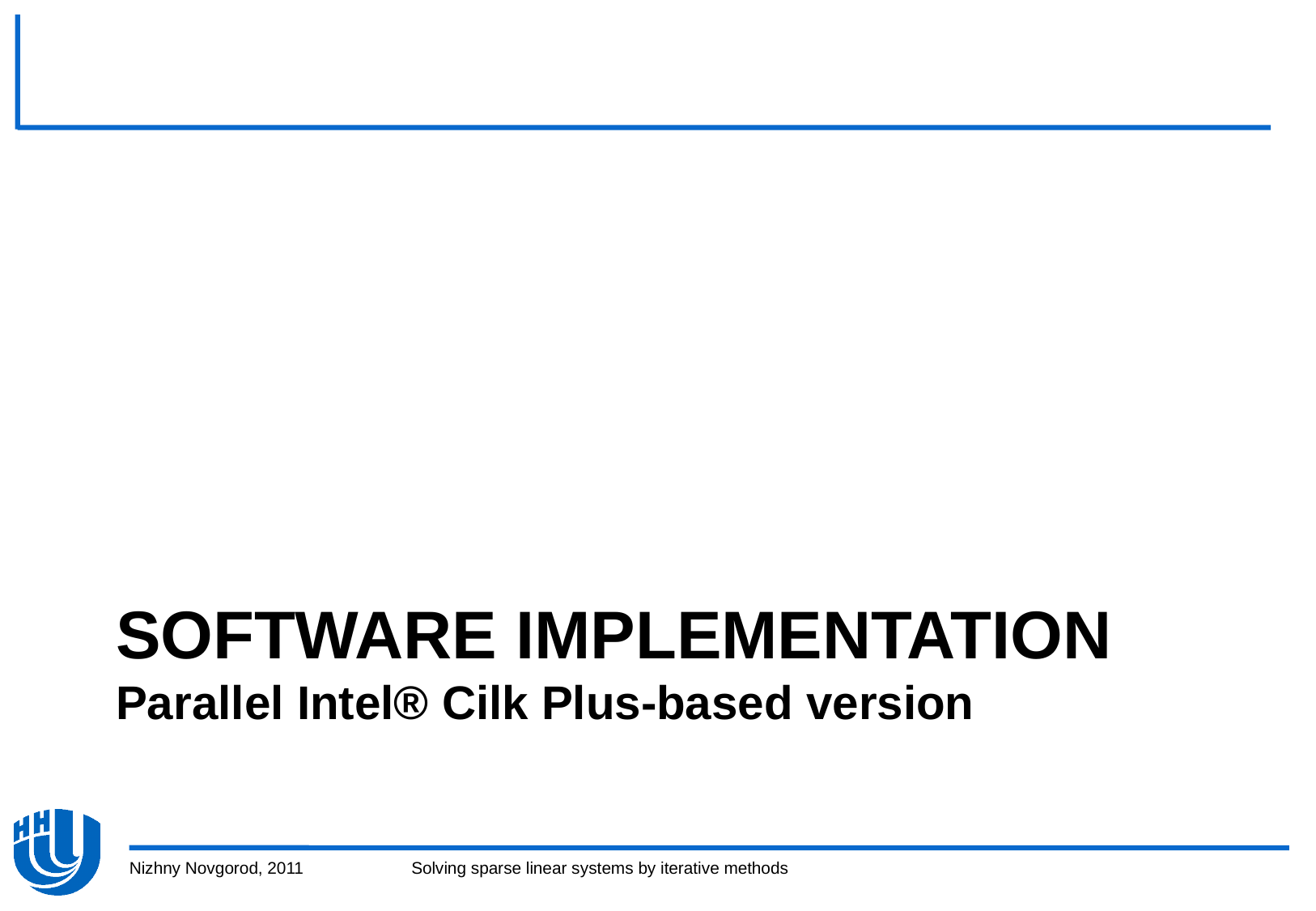

# SOFTWARE implementation Parallel Intel® Cilk Plus-based version
Nizhny Novgorod, 2011
Solving sparse linear systems by iterative methods